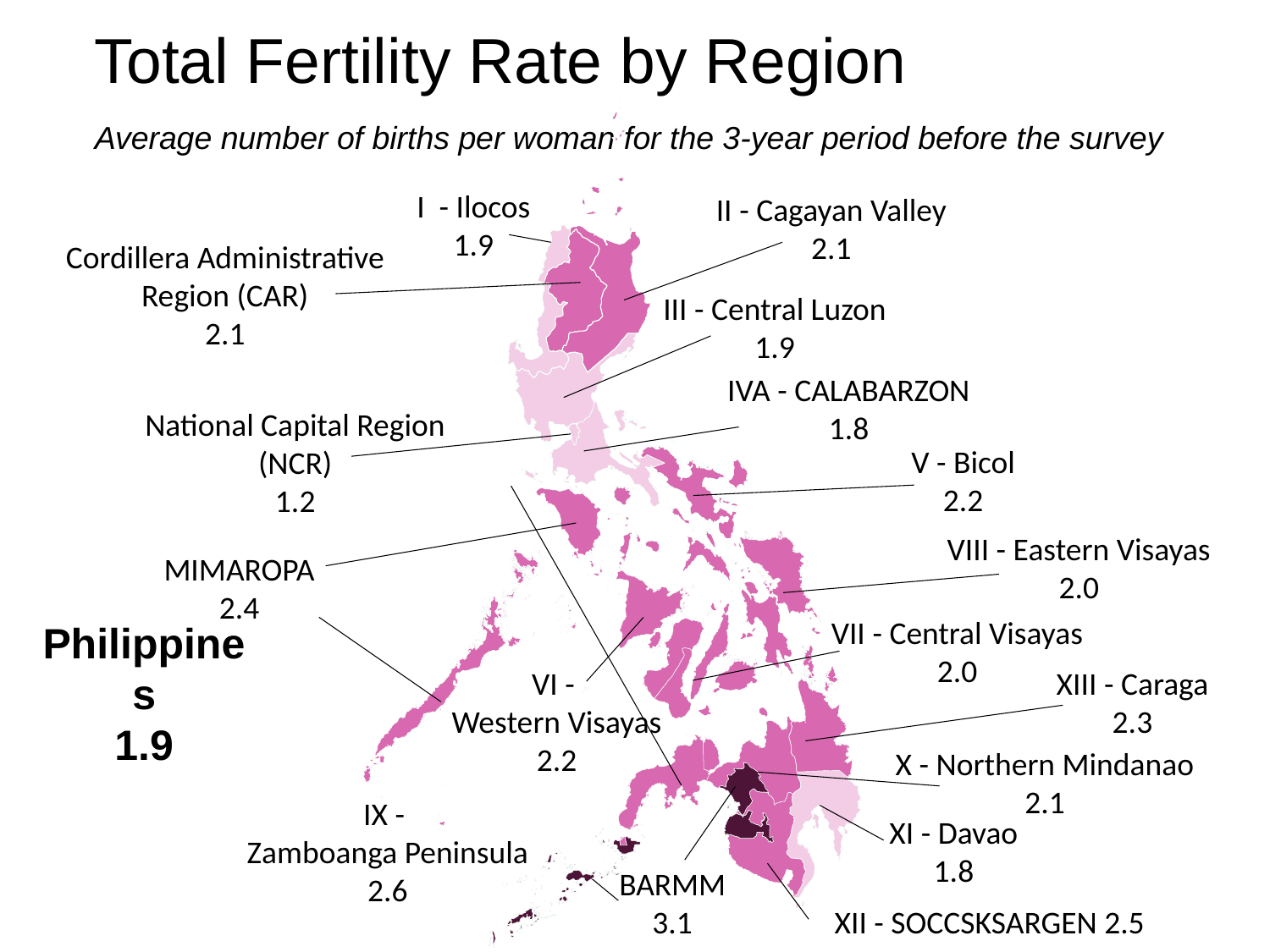

Total Fertility Rate by Region

Average number of births per woman for the 3-year period before the survey

I  - Ilocos
1.9
II - Cagayan Valley 2.1
Cordillera Administrative Region (CAR)
2.1
III - Central Luzon
1.9
IVA - CALABARZON
1.8
National Capital Region (NCR)
1.2
V - Bicol
2.2
VIII - Eastern Visayas
2.0
MIMAROPA
2.4
VII - Central Visayas
2.0
Philippines
1.9
VI -
Western Visayas
2.2
XIII - Caraga
2.3
X - Northern Mindanao
2.1
IX -
Zamboanga Peninsula
2.6
XI - Davao
1.8
BARMM
3.1
XII - SOCCSKSARGEN 2.5